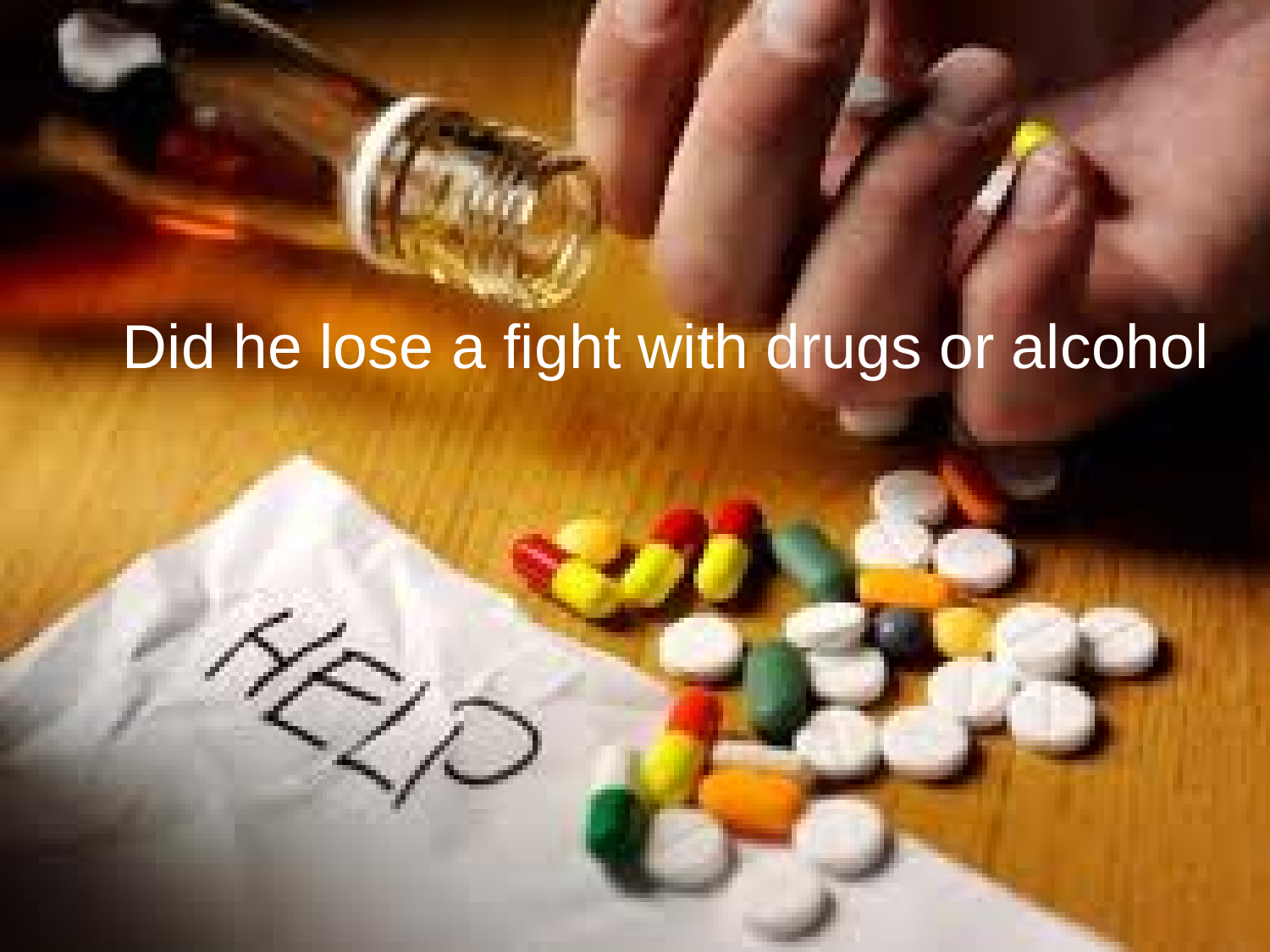

# Did he lose a fight with drugs or alcohol